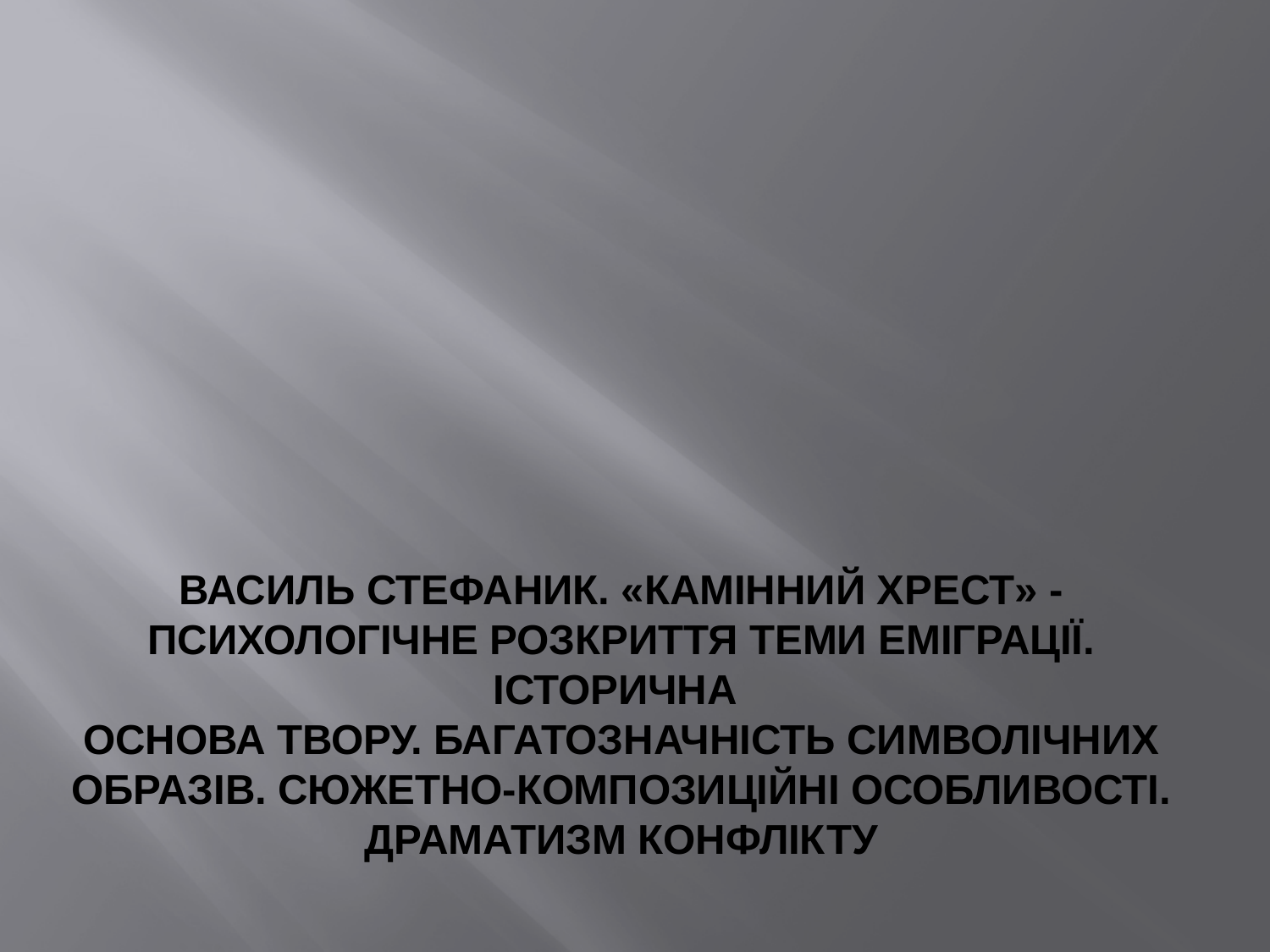

# Василь Стефаник. «Камінний хрест» - психологічне розкриття теми еміграції. Історична основа твору. Багатозначність символічних образів. Сюжетно-композиційні особливості. Драматизм конфлікту